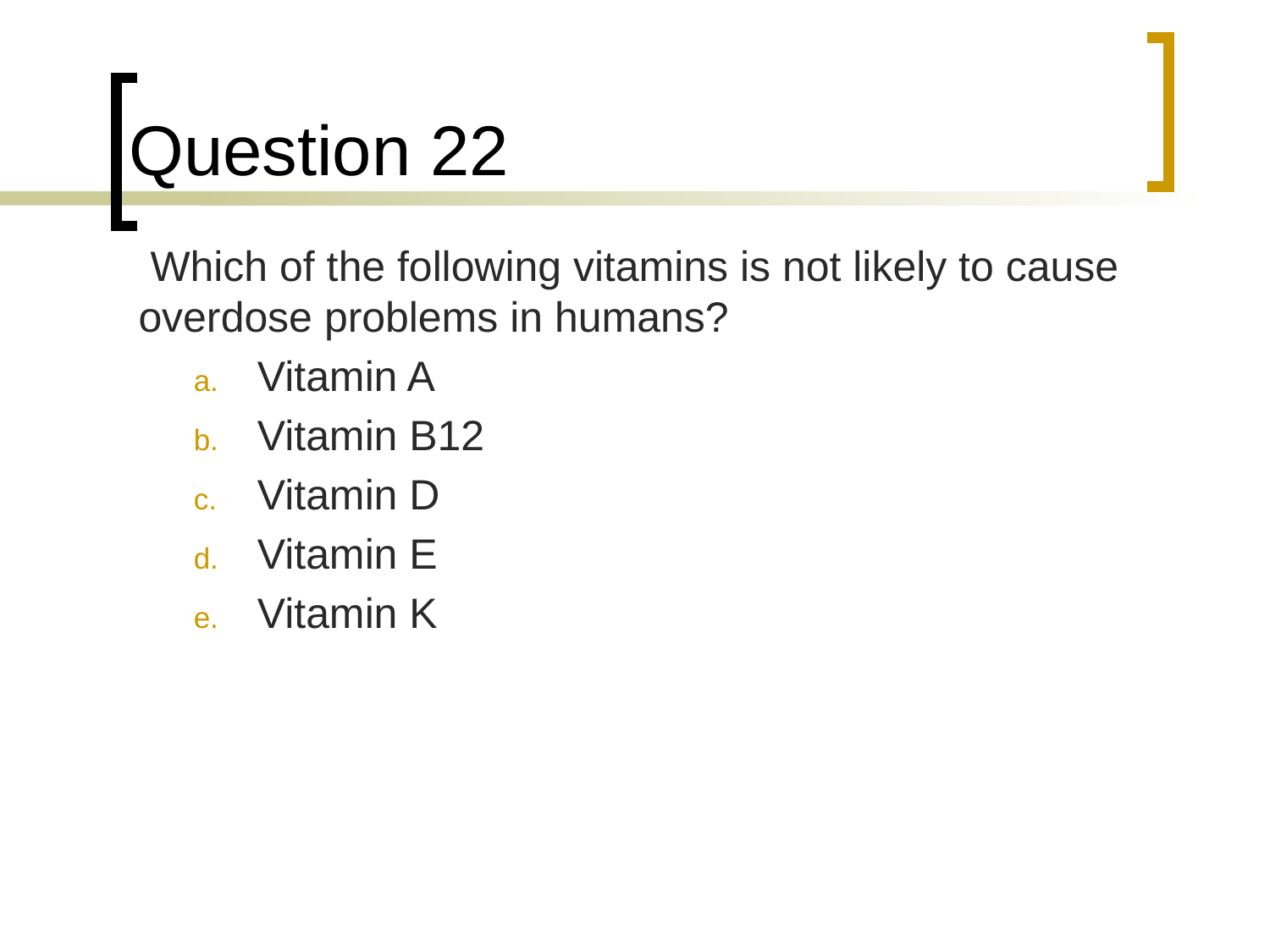

# Question 22
	 Which of the following vitamins is not likely to cause overdose problems in humans?
Vitamin A
Vitamin B12
Vitamin D
Vitamin E
Vitamin K